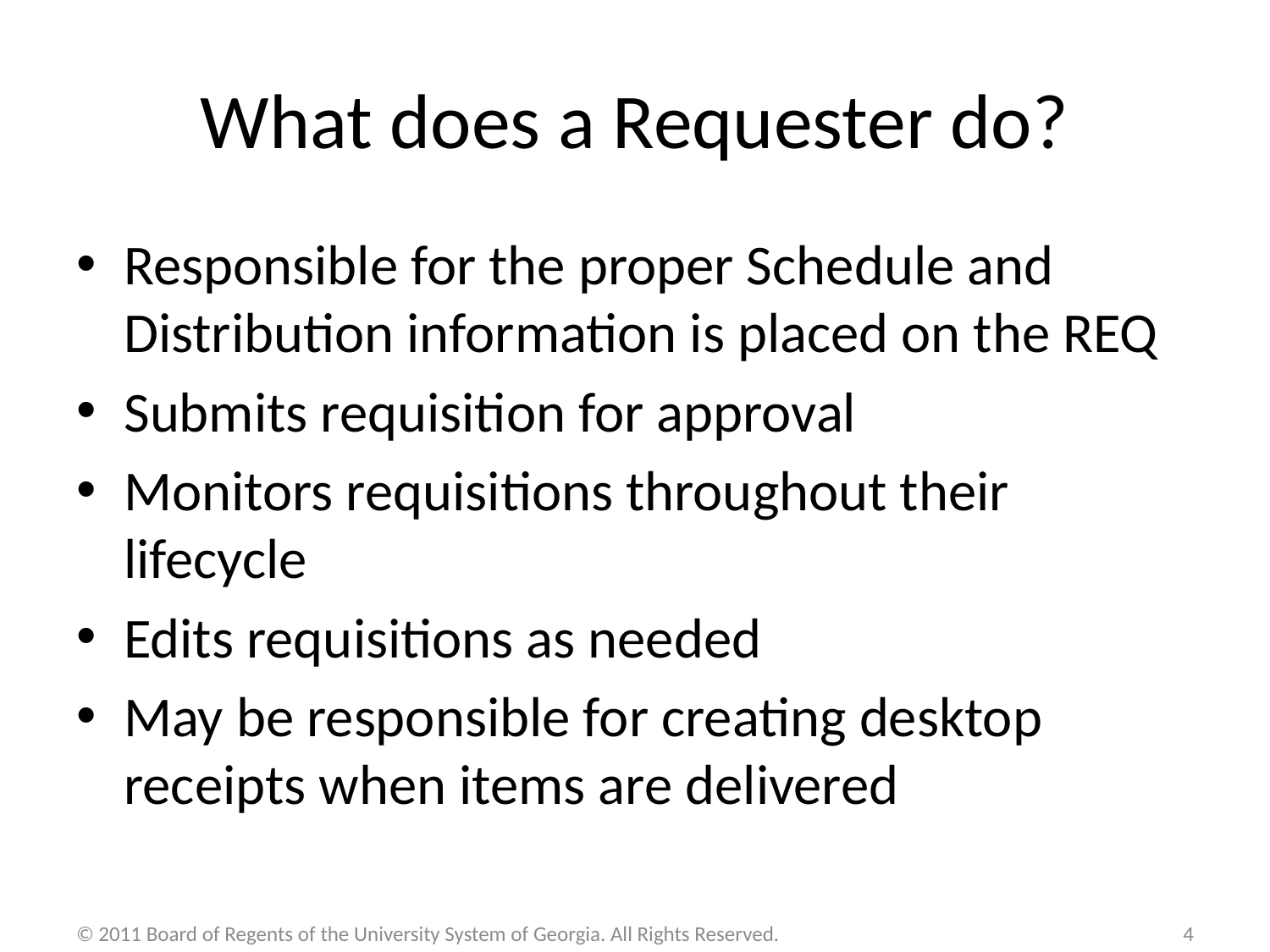

# What does a Requester do?
Responsible for the proper Schedule and Distribution information is placed on the REQ
Submits requisition for approval
Monitors requisitions throughout their lifecycle
Edits requisitions as needed
May be responsible for creating desktop receipts when items are delivered
© 2011 Board of Regents of the University System of Georgia. All Rights Reserved.
4